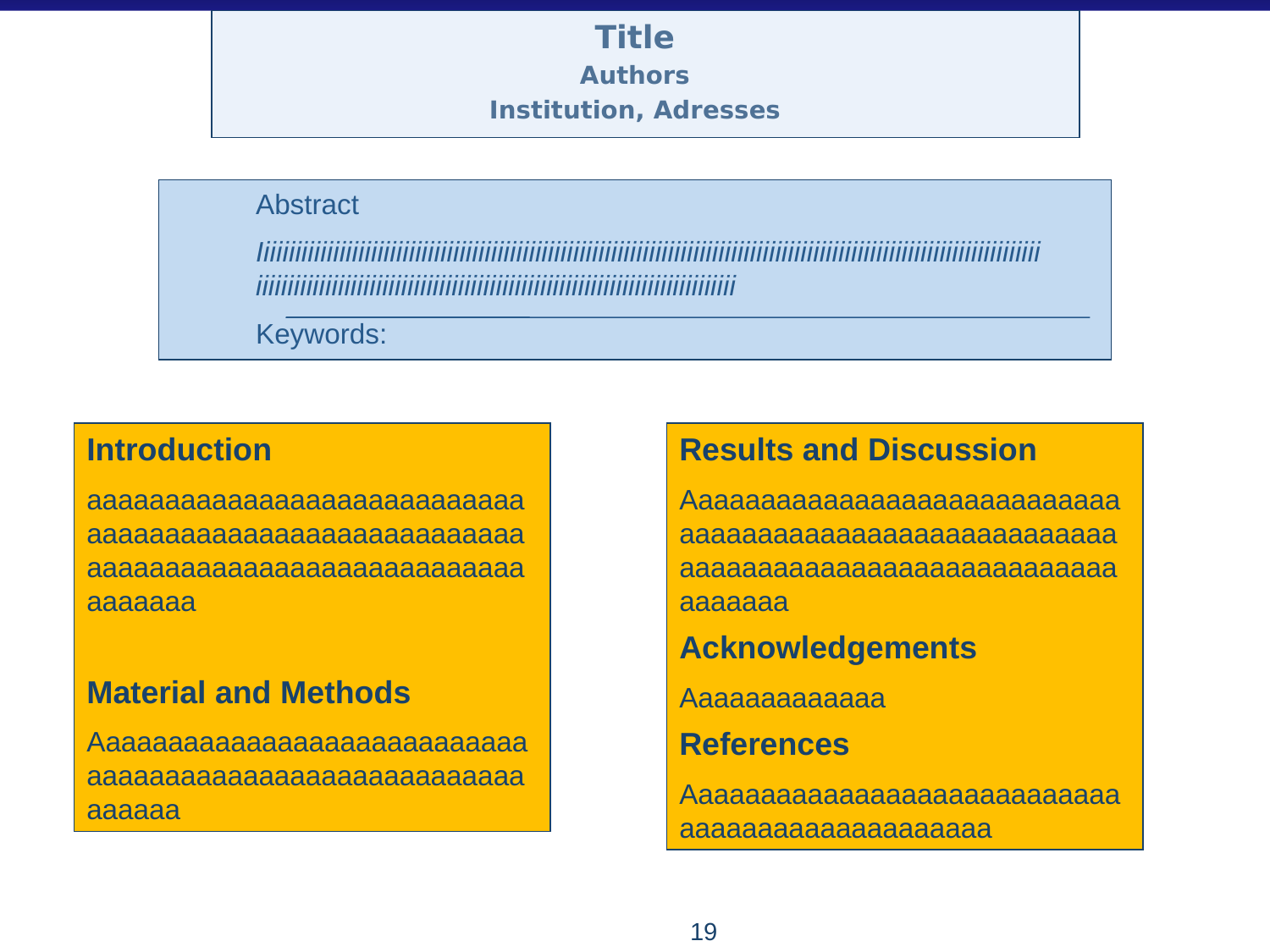

Title
Authors
Institution, Adresses

Abstract
Iiiiiiiiiiiiiiiiiiiiiiiiiiiiiiiiiiiiiiiiiiiiiiiiiiiiiiiiiiiiiiiiiiiiiiiiiiiiiiiiiiiiiiiiiiiiiiiiiiiiiiiiiiiiiiiiiiiiiiiiiiiiiiiiiiiiiiiiiiiiiiiiiiiiiiiiiiiiiiiiiiiiiiiiiiiiiiiiiiiiiiiiiiiiiiiiiiiiiiii
Keywords:

Introduction
aaaaaaaaaaaaaaaaaaaaaaaaaaaaaaaaaaaaaaaaaaaaaaaaaaaaaaaaaaaaaaaaaaaaaaaaaaaaaaaaaaaaaaaaaaa

Material and Methods
Aaaaaaaaaaaaaaaaaaaaaaaaaaaaaaaaaaaaaaaaaaaaaaaaaaaaaaaaaaaaaa
Results and Discussion
Aaaaaaaaaaaaaaaaaaaaaaaaaaaaaaaaaaaaaaaaaaaaaaaaaaaaaaaaaaaaaaaaaaaaaaaaaaaaaaaaaaaaaaaaaaa
Acknowledgements
Aaaaaaaaaaaaa
References
Aaaaaaaaaaaaaaaaaaaaaaaaaaaaaaaaaaaaaaaaaaaaaaaa
19